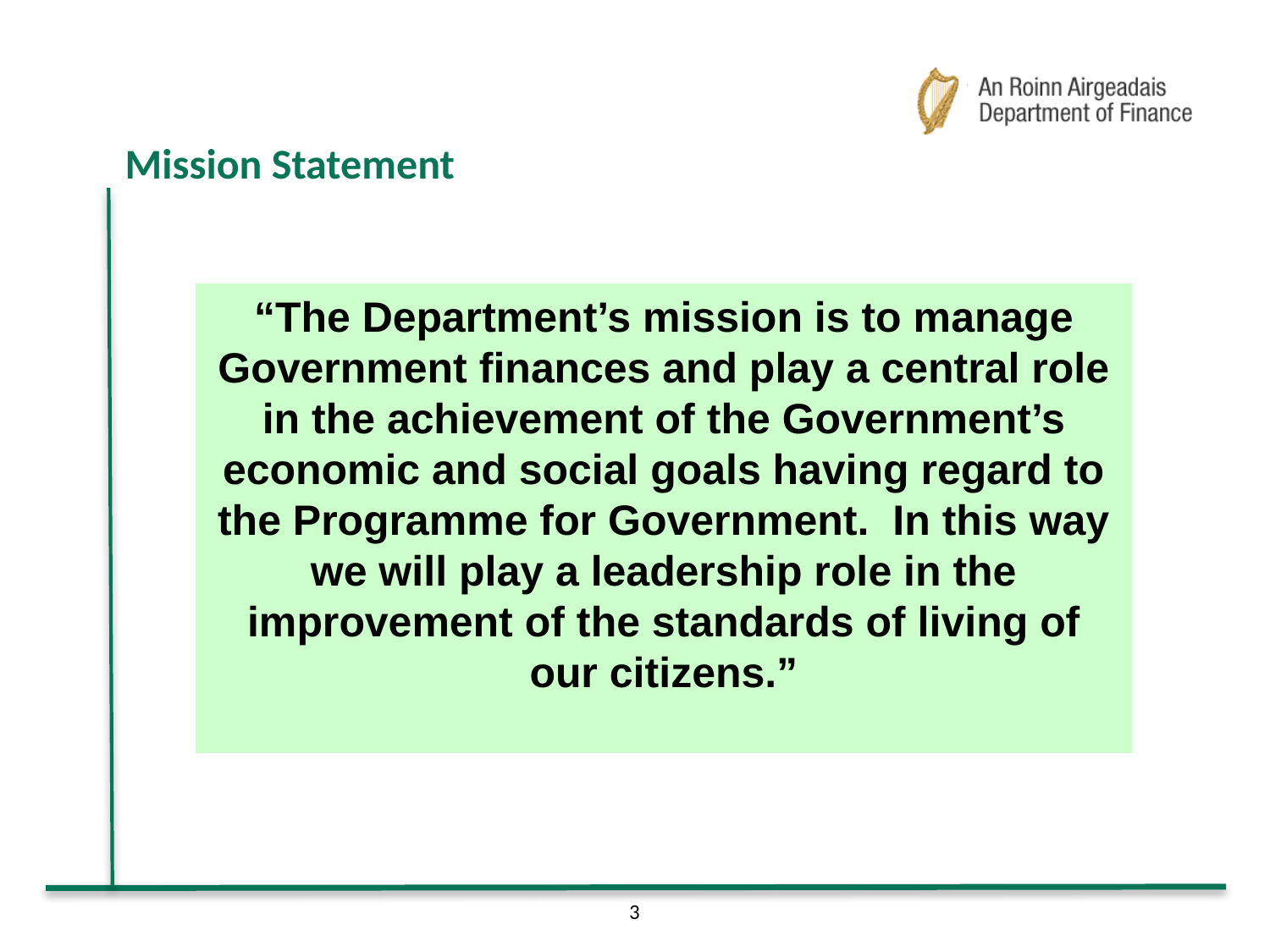

Mission Statement

“The Department’s mission is to manage Government finances and play a central role in the achievement of the Government’s economic and social goals having regard to the Programme for Government.  In this way we will play a leadership role in the improvement of the standards of living of our citizens.”

3